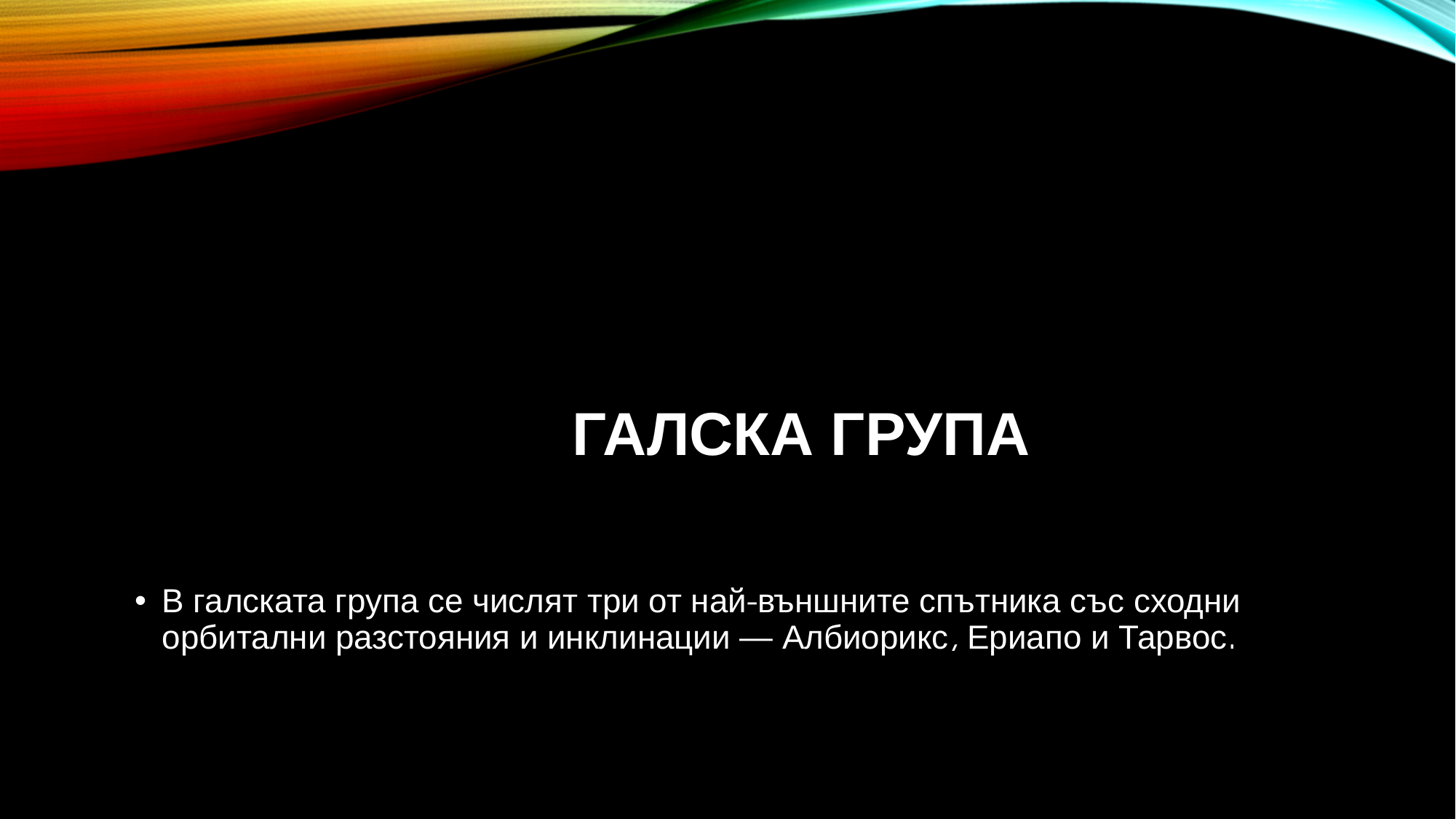

# Галска група
В галската група се числят три от най-външните спътника със сходни орбитални разстояния и инклинации — Албиорикс, Ериапо и Тарвос.